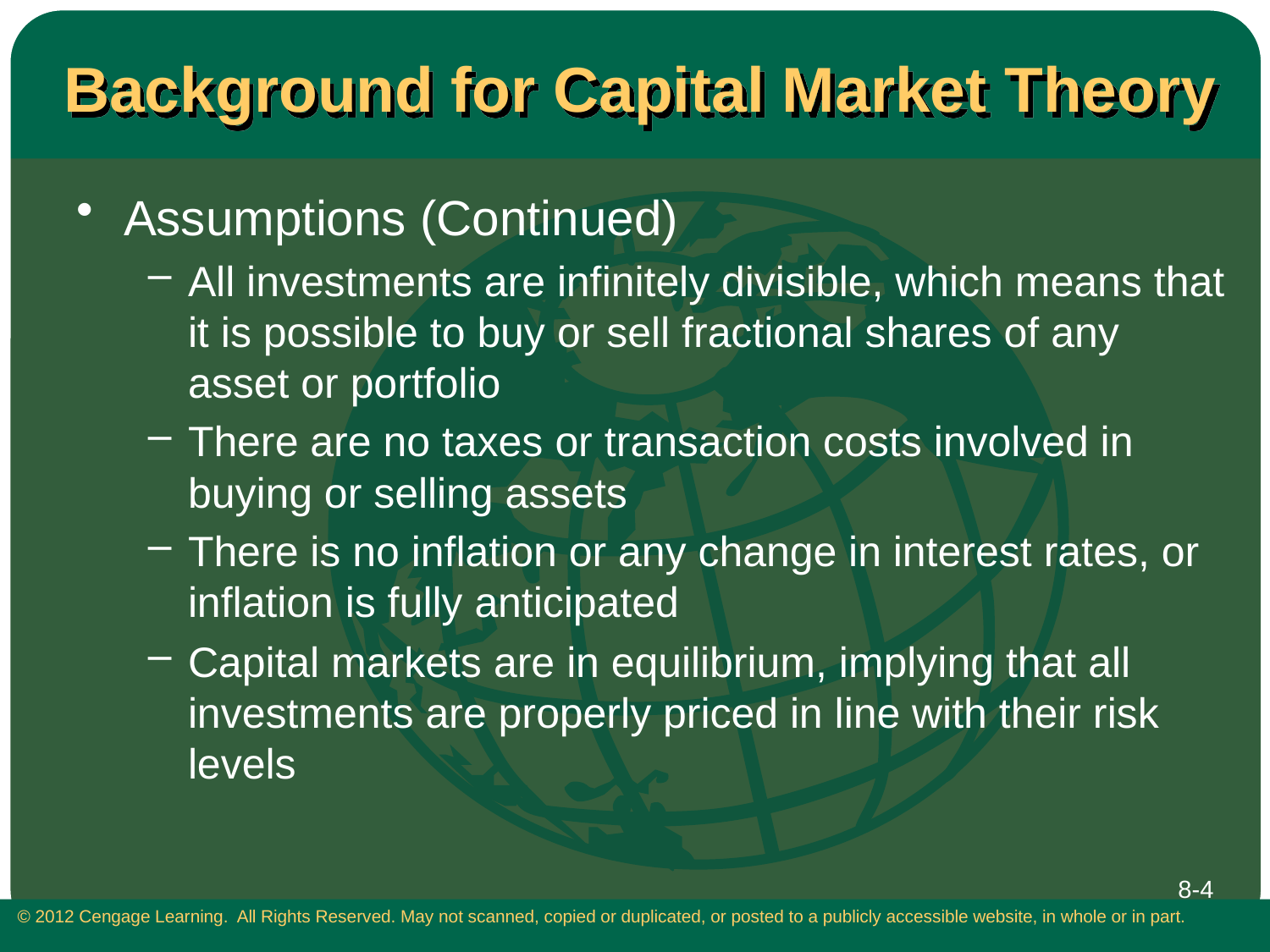

# Background for Capital Market Theory
Assumptions (Continued)
All investments are infinitely divisible, which means that it is possible to buy or sell fractional shares of any asset or portfolio
There are no taxes or transaction costs involved in buying or selling assets
There is no inflation or any change in interest rates, or inflation is fully anticipated
Capital markets are in equilibrium, implying that all investments are properly priced in line with their risk levels
8-4
 © 2012 Cengage Learning.  All Rights Reserved. May not scanned, copied or duplicated, or posted to a publicly accessible website, in whole or in part.